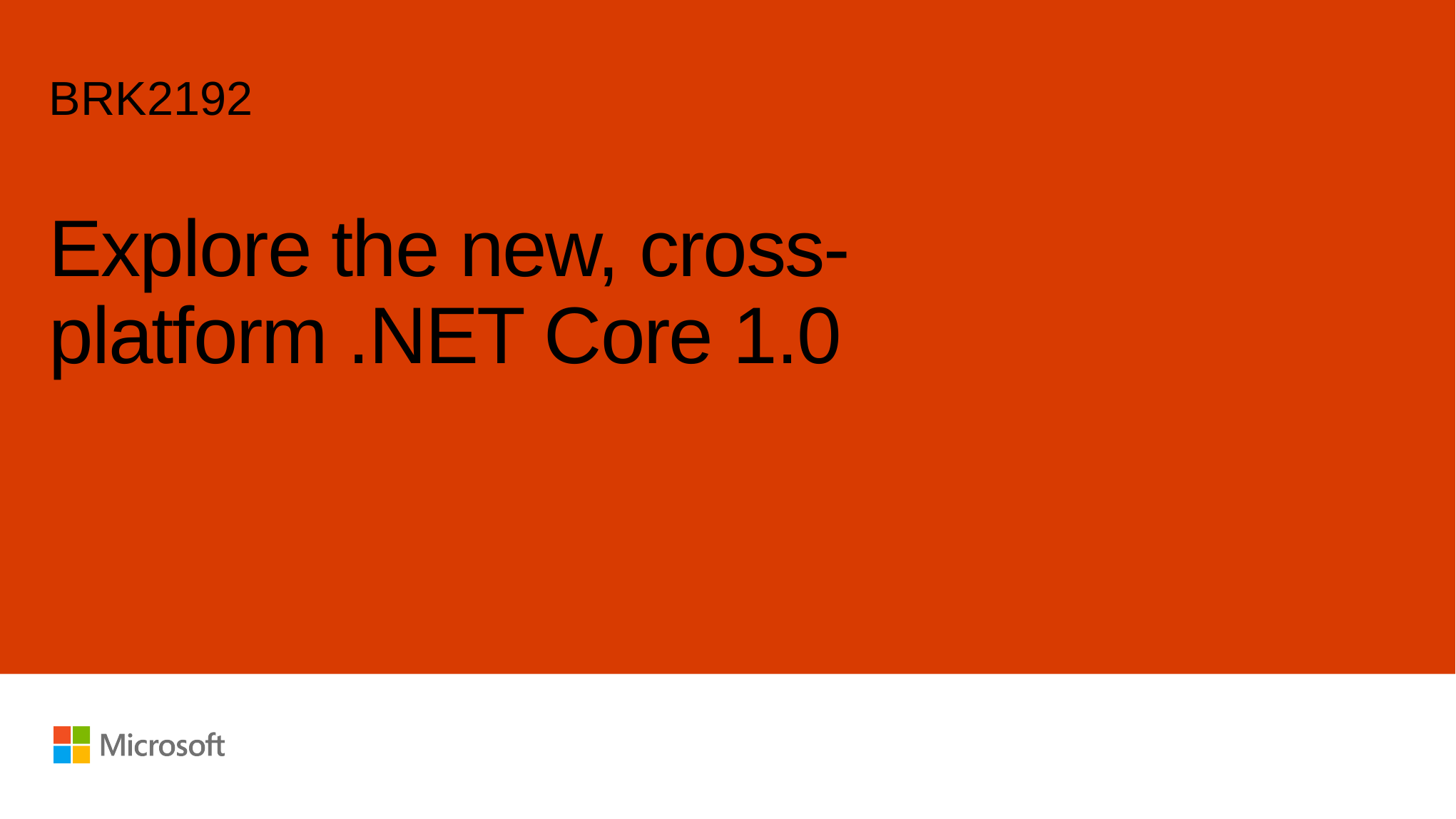

BRK2192
# Explore the new, cross-platform .NET Core 1.0